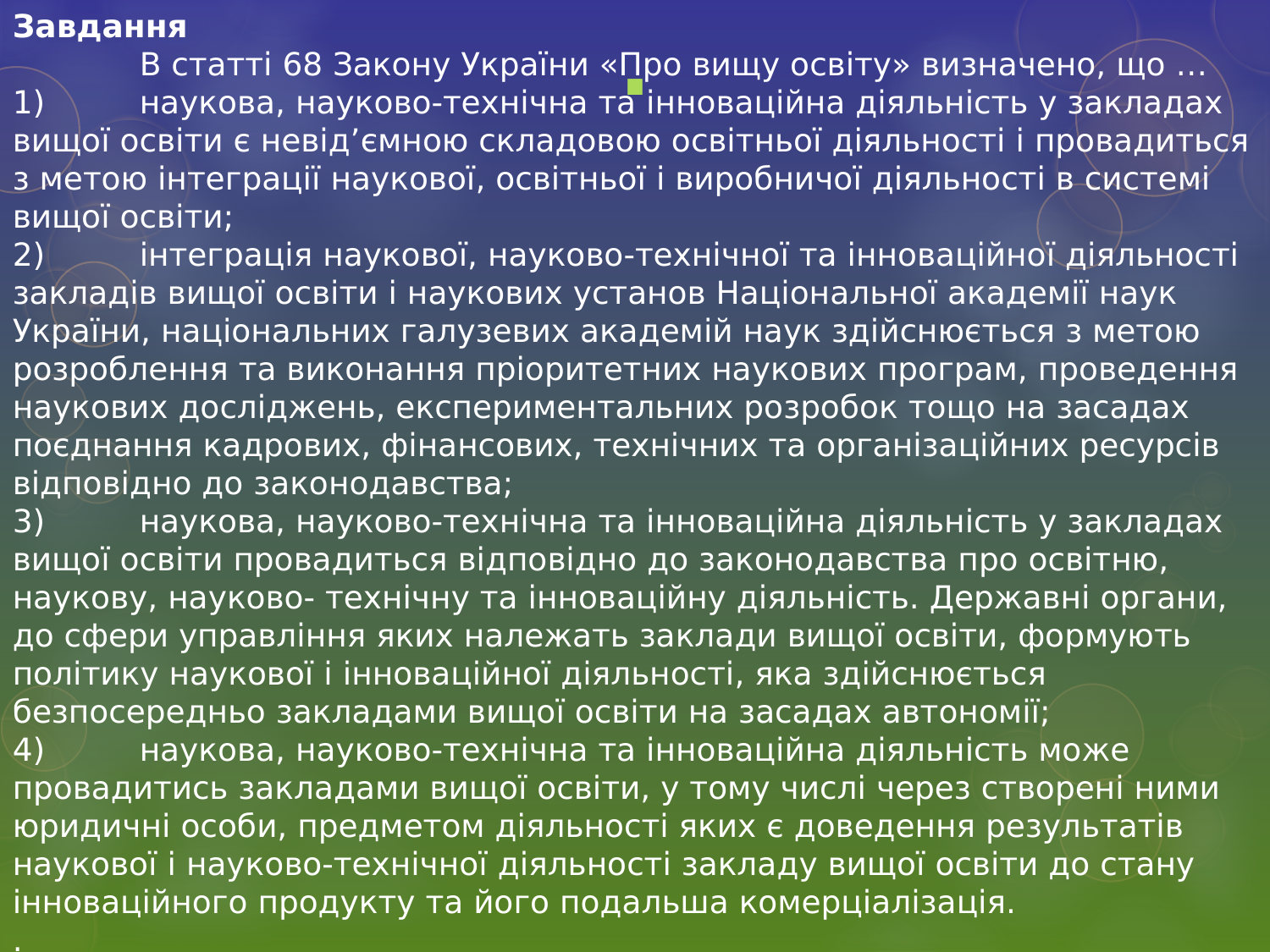

Завдання
	В статті 68 Закону України «Про вищу освіту» визначено, що …
1)	наукова, науково-технічна та інноваційна діяльність у закладах вищої освіти є невід’ємною складовою освітньої діяльності і провадиться з метою інтеграції наукової, освітньої і виробничої діяльності в системі вищої освіти;
2)	інтеграція наукової, науково-технічної та інноваційної діяльності закладів вищої освіти і наукових установ Національної академії наук України, національних галузевих академій наук здійснюється з метою розроблення та виконання пріоритетних наукових програм, проведення наукових досліджень, експериментальних розробок тощо на засадах поєднання кадрових, фінансових, технічних та організаційних ресурсів відповідно до законодавства;
3)	наукова, науково-технічна та інноваційна діяльність у закладах вищої освіти провадиться відповідно до законодавства про освітню, наукову, науково- технічну та інноваційну діяльність. Державні органи, до сфери управління яких належать заклади вищої освіти, формують політику наукової і інноваційної діяльності, яка здійснюється безпосередньо закладами вищої освіти на засадах автономії;
4)	наукова, науково-технічна та інноваційна діяльність може провадитись закладами вищої освіти, у тому числі через створені ними юридичні особи, предметом діяльності яких є доведення результатів наукової і науково-технічної діяльності закладу вищої освіти до стану інноваційного продукту та його подальша комерціалізація.
.
# .